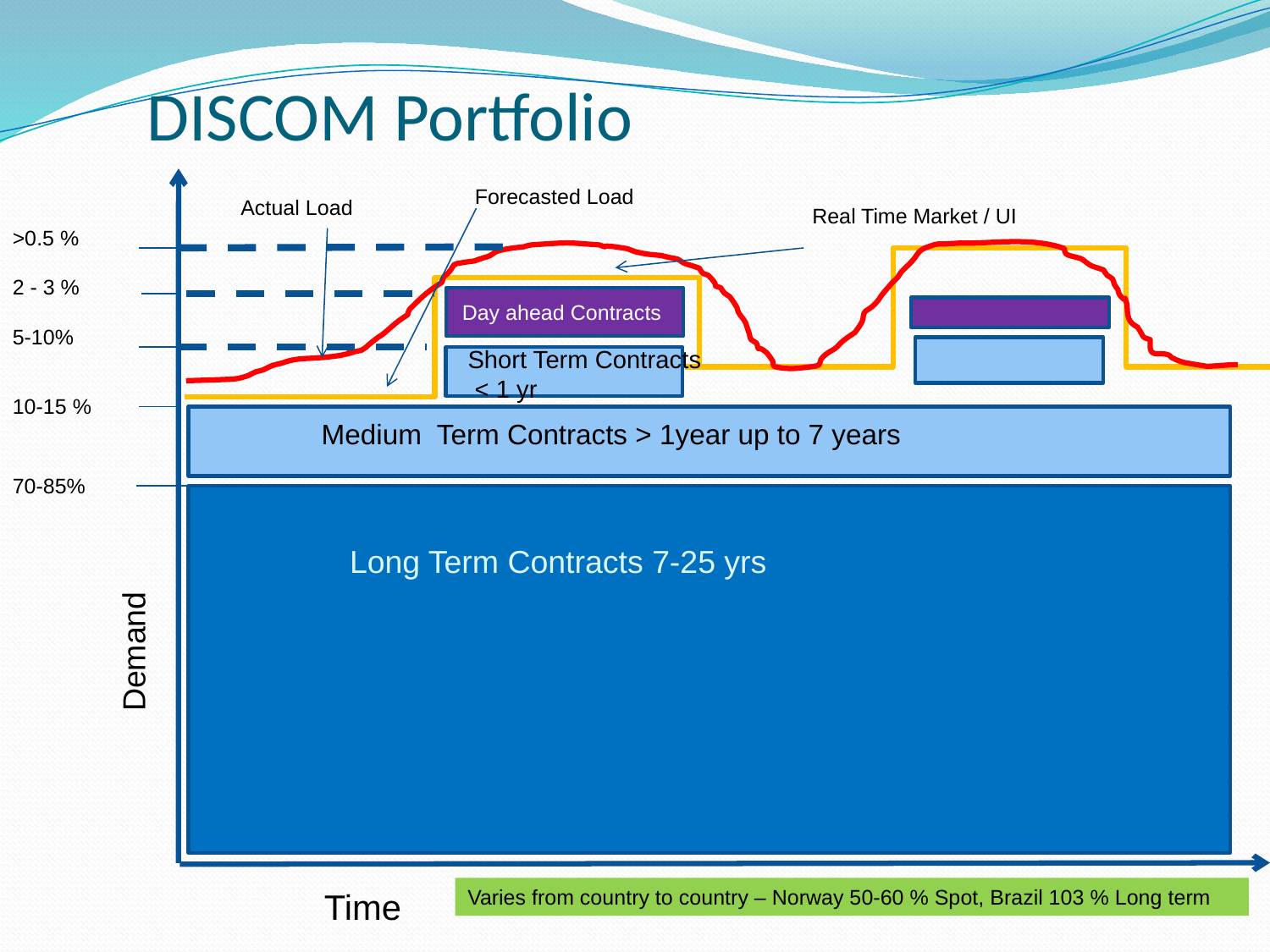

DISCOM Portfolio
 Forecasted Load
Actual Load
 Real Time Market / UI
>0.5 %

2 - 3 %
Day ahead Contracts

5-10%
Short Term Contracts
 < 1 yr

10-15 %

Medium  Term Contracts > 1year up to 7 years

70-85%

Long Term Contracts 7-25 yrs
Demand
Varies from country to country – Norway 50-60 % Spot, Brazil 103 % Long term
Time